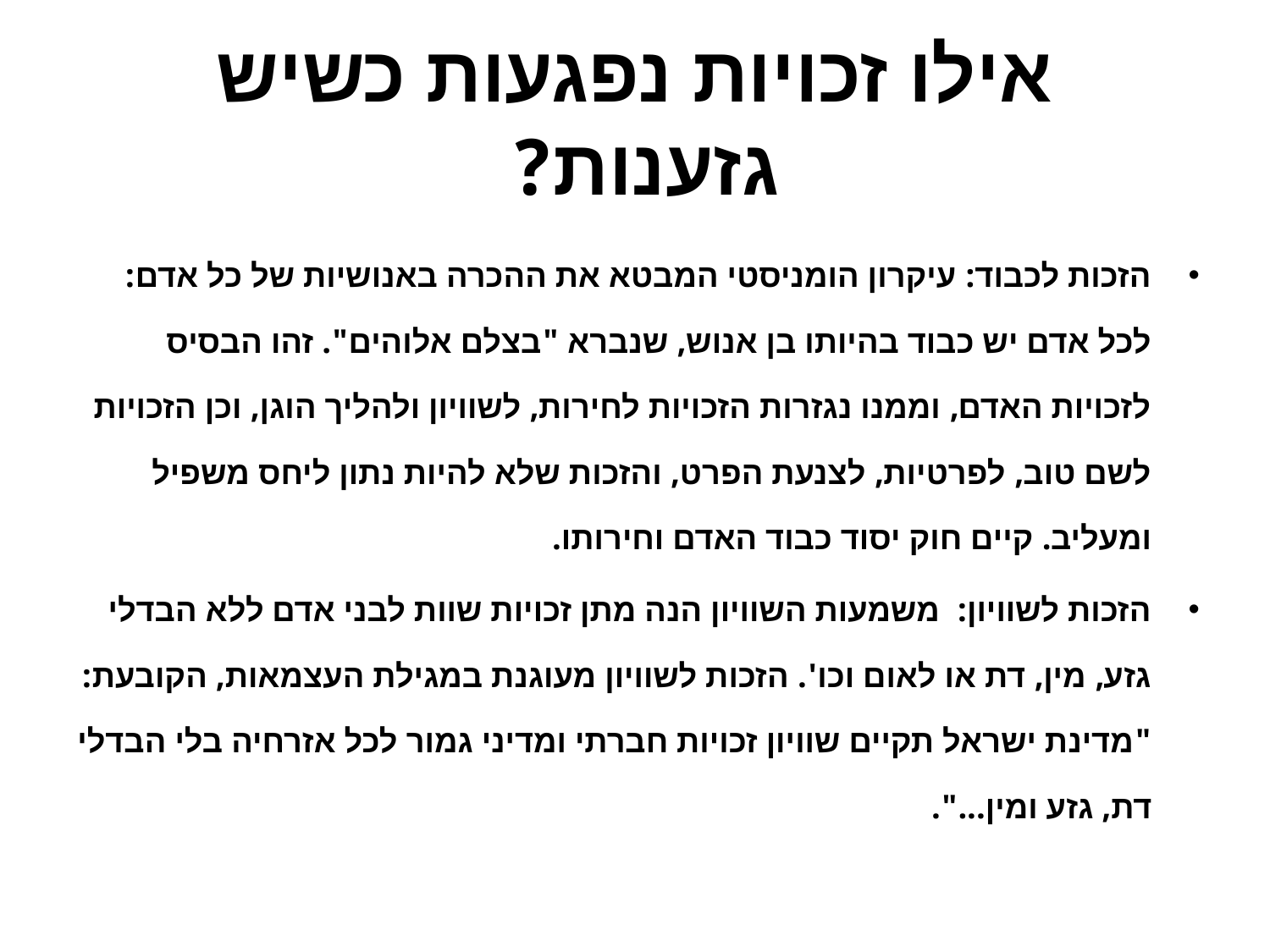

# אילו זכויות נפגעות כשיש גזענות?
הזכות לכבוד: עיקרון הומניסטי המבטא את ההכרה באנושיות של כל אדם: לכל אדם יש כבוד בהיותו בן אנוש, שנברא "בצלם אלוהים". זהו הבסיס לזכויות האדם, וממנו נגזרות הזכויות לחירות, לשוויון ולהליך הוגן, וכן הזכויות לשם טוב, לפרטיות, לצנעת הפרט, והזכות שלא להיות נתון ליחס משפיל ומעליב. קיים חוק יסוד כבוד האדם וחירותו.
הזכות לשוויון:  משמעות השוויון הנה מתן זכויות שוות לבני אדם ללא הבדלי גזע, מין, דת או לאום וכו'. הזכות לשוויון מעוגנת במגילת העצמאות, הקובעת: "מדינת ישראל תקיים שוויון זכויות חברתי ומדיני גמור לכל אזרחיה בלי הבדלי דת, גזע ומין...".